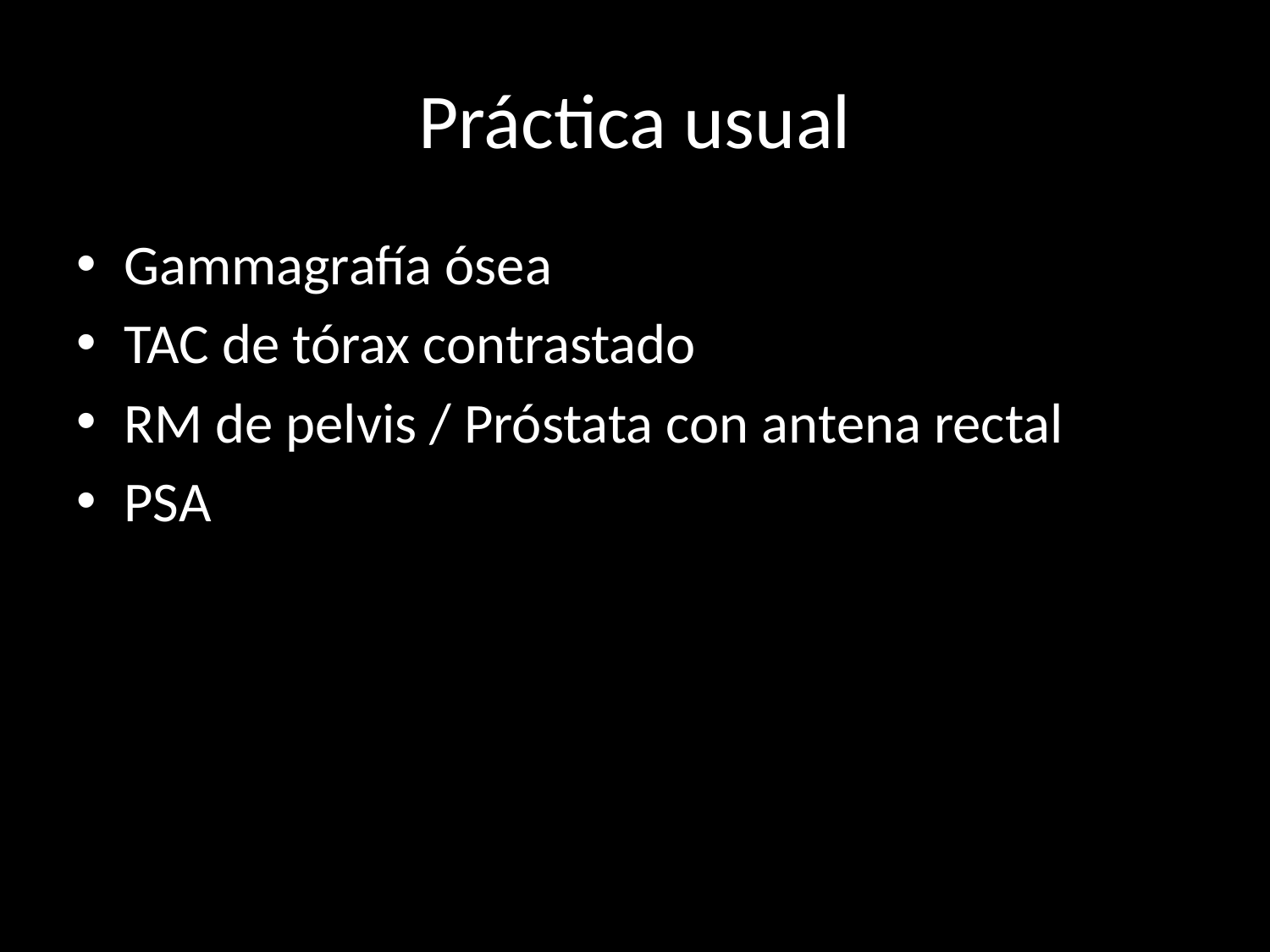

# Práctica usual
Gammagrafía ósea
TAC de tórax contrastado
RM de pelvis / Próstata con antena rectal
PSA